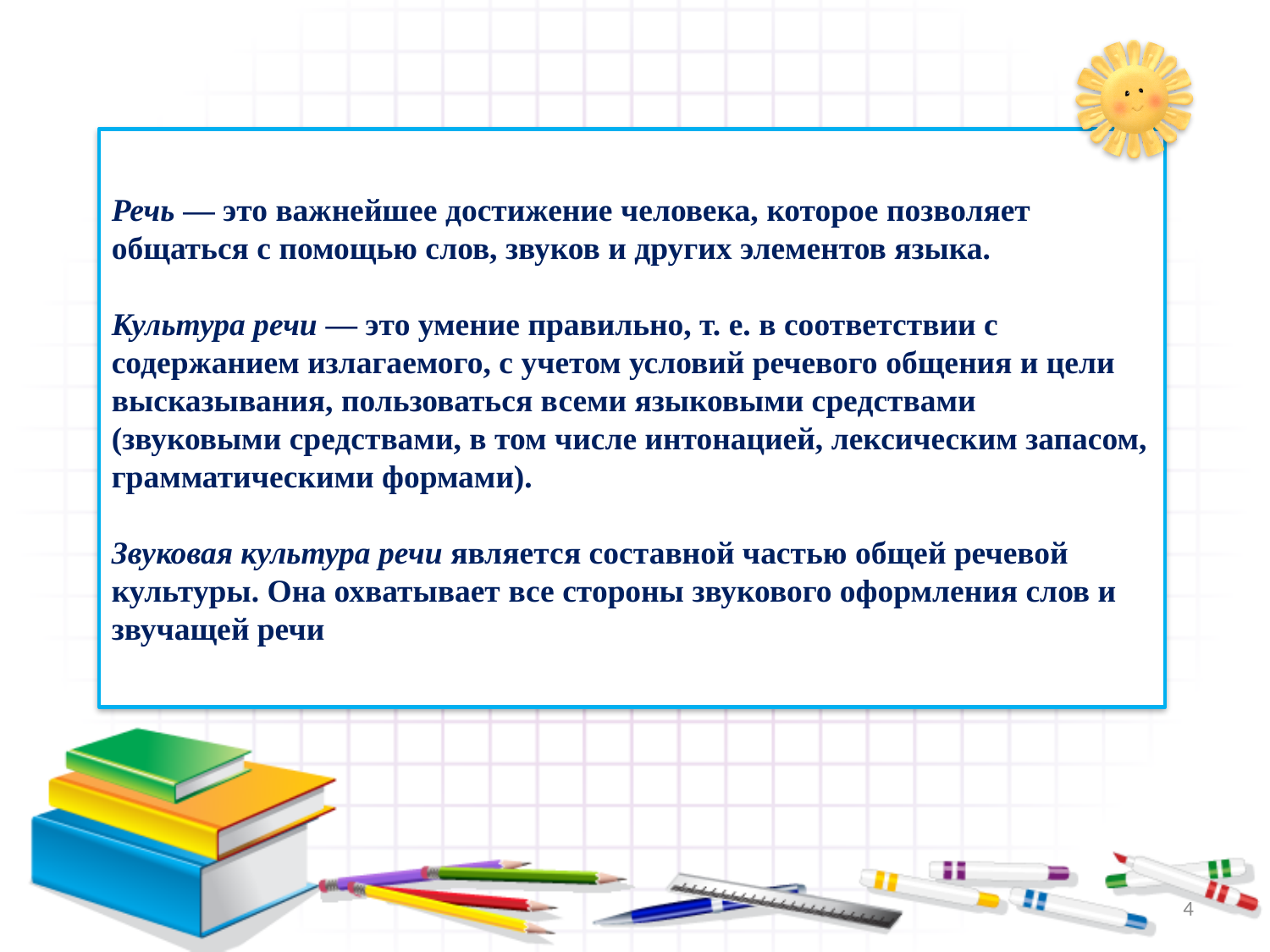

Речь — это важнейшее достижение человека, которое позволяет общаться с помощью слов, звуков и других элементов языка.

Культура речи — это умение правильно, т. е. в соответствии с содержанием излагаемого, с учетом условий речевого общения и цели высказывания, пользоваться всеми языковыми средствами (звуковыми средствами, в том числе интонацией, лексическим запасом, грамматическими формами).

Звуковая культура речи является составной частью общей речевой культуры. Она охватывает все стороны звукового оформления слов и звучащей речи

4